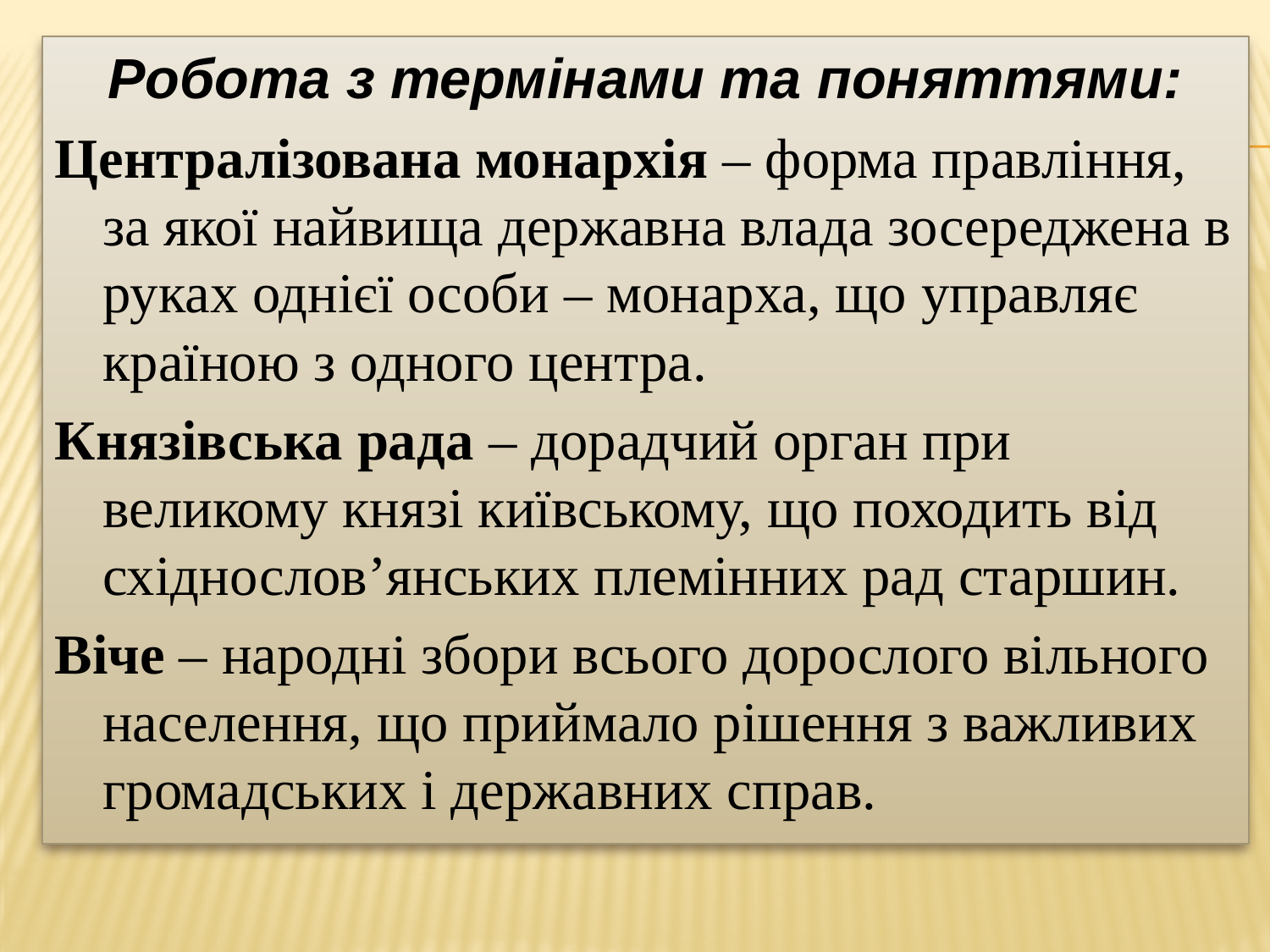

Робота з термінами та поняттями:
Централізована монархія – форма правління, за якої найвища державна влада зосереджена в руках однієї особи – монарха, що управляє країною з одного центра.
Князівська рада – дорадчий орган при великому князі київському, що походить від східнослов’янських племінних рад старшин.
Віче – народні збори всього дорослого вільного населення, що приймало рішення з важливих громадських і державних справ.